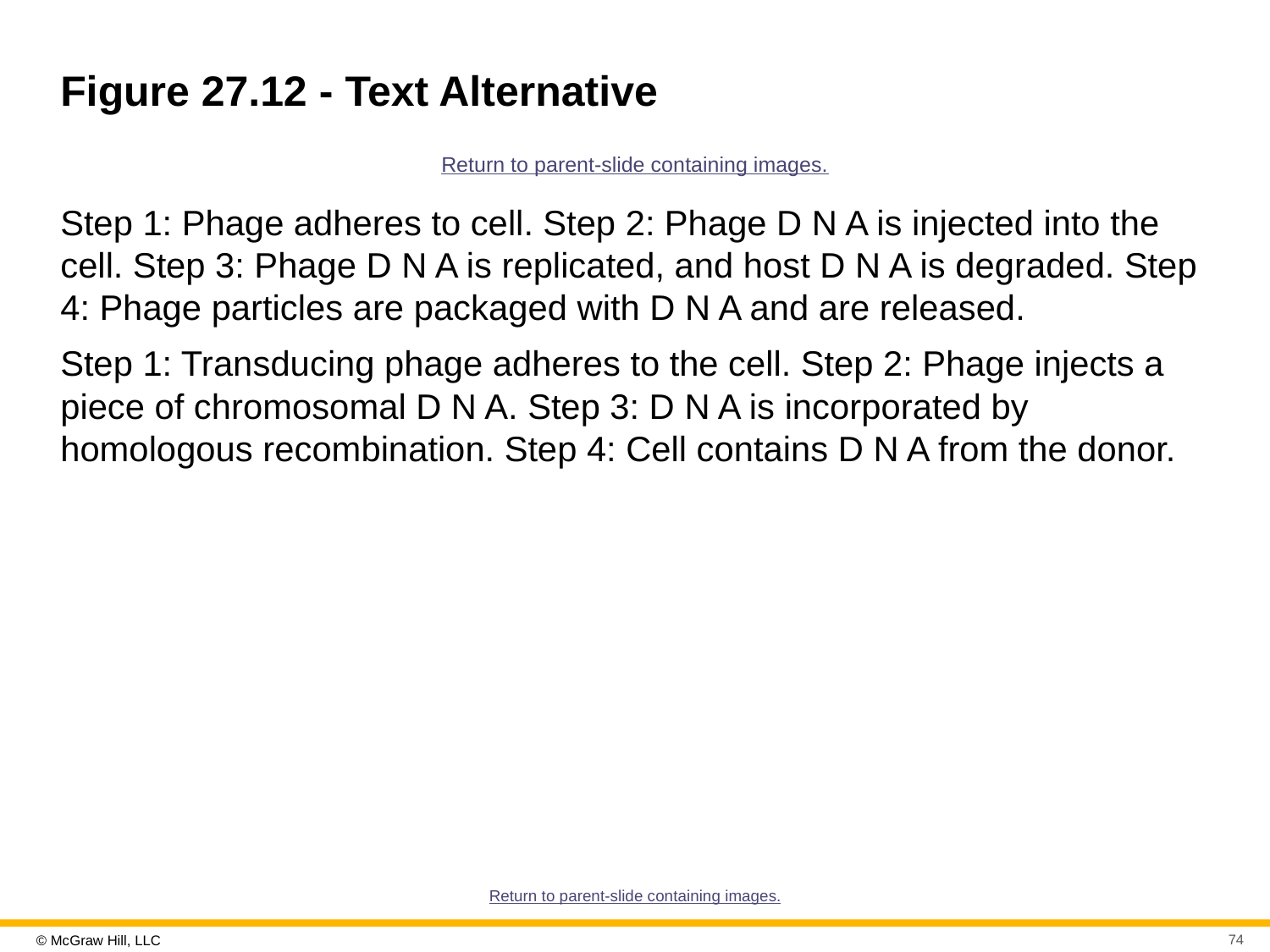

# Figure 27.12 - Text Alternative
Return to parent-slide containing images.
Step 1: Phage adheres to cell. Step 2: Phage D N A is injected into the cell. Step 3: Phage D N A is replicated, and host D N A is degraded. Step 4: Phage particles are packaged with D N A and are released.
Step 1: Transducing phage adheres to the cell. Step 2: Phage injects a piece of chromosomal D N A. Step 3: D N A is incorporated by homologous recombination. Step 4: Cell contains D N A from the donor.
Return to parent-slide containing images.
74